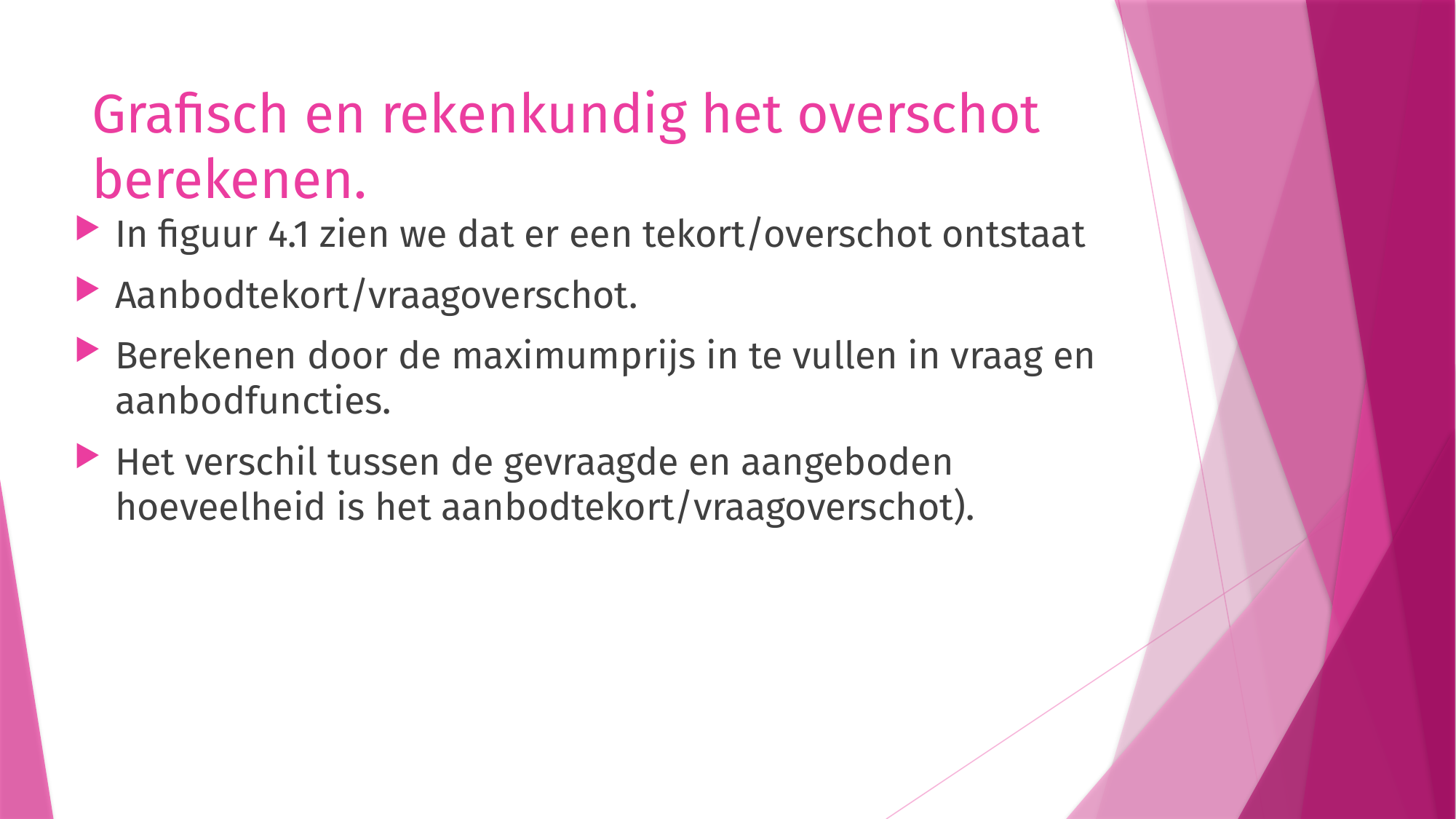

# Grafisch en rekenkundig het overschot berekenen.
In figuur 4.1 zien we dat er een tekort/overschot ontstaat
Aanbodtekort/vraagoverschot.
Berekenen door de maximumprijs in te vullen in vraag en aanbodfuncties.
Het verschil tussen de gevraagde en aangeboden hoeveelheid is het aanbodtekort/vraagoverschot).